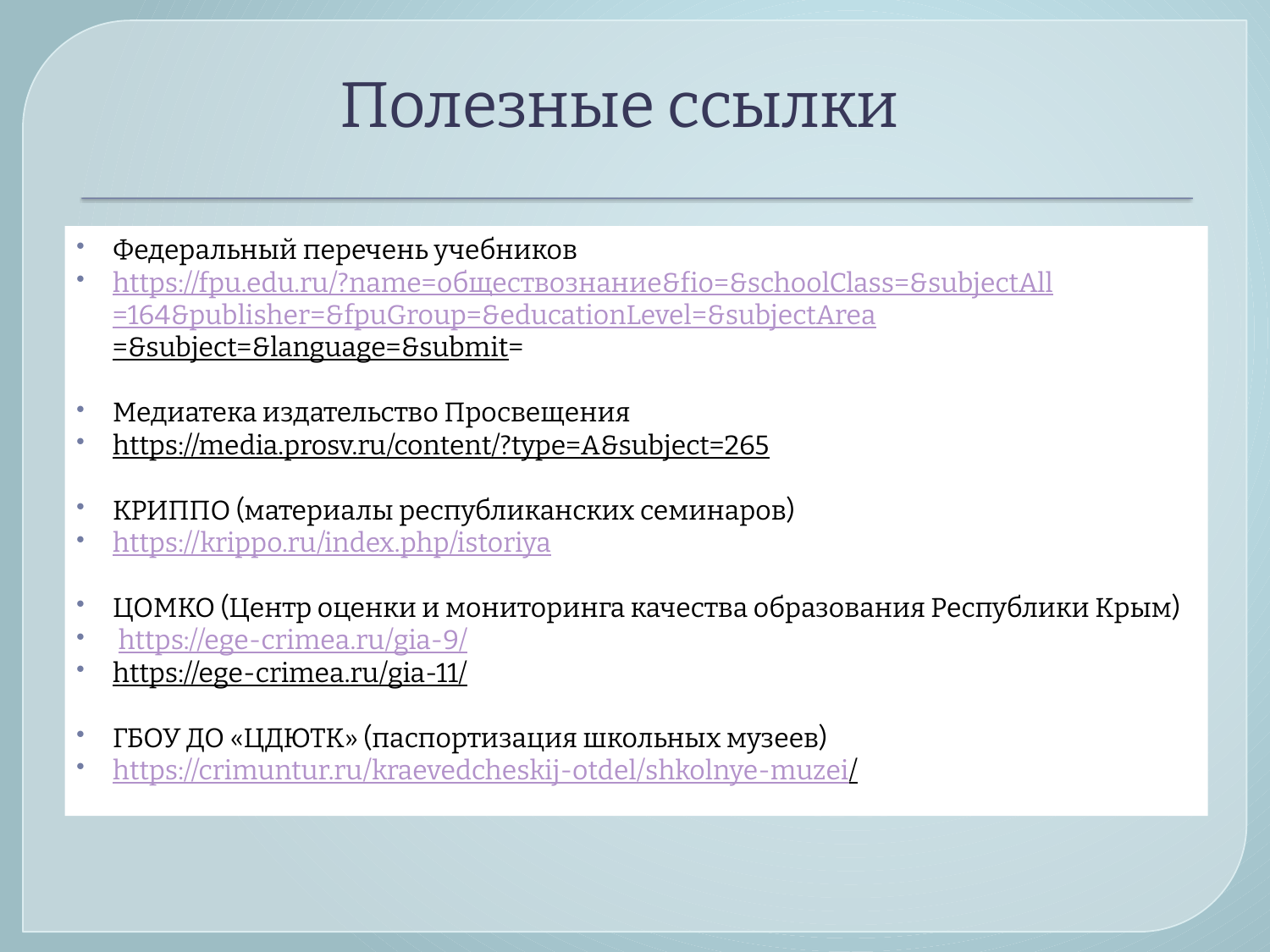

# Полезные ссылки
Федеральный перечень учебников
https://fpu.edu.ru/?name=обществознание&fio=&schoolClass=&subjectAll=164&publisher=&fpuGroup=&educationLevel=&subjectArea=&subject=&language=&submit=

Медиатека издательство Просвещения
https://media.prosv.ru/content/?type=A&subject=265

КРИППО (материалы республиканских семинаров)
https://krippo.ru/index.php/istoriya

ЦОМКО (Центр оценки и мониторинга качества образования Республики Крым)
 https://ege-crimea.ru/gia-9/
https://ege-crimea.ru/gia-11/

ГБОУ ДО «ЦДЮТК» (паспортизация школьных музеев)
https://crimuntur.ru/kraevedcheskij-otdel/shkolnye-muzei/